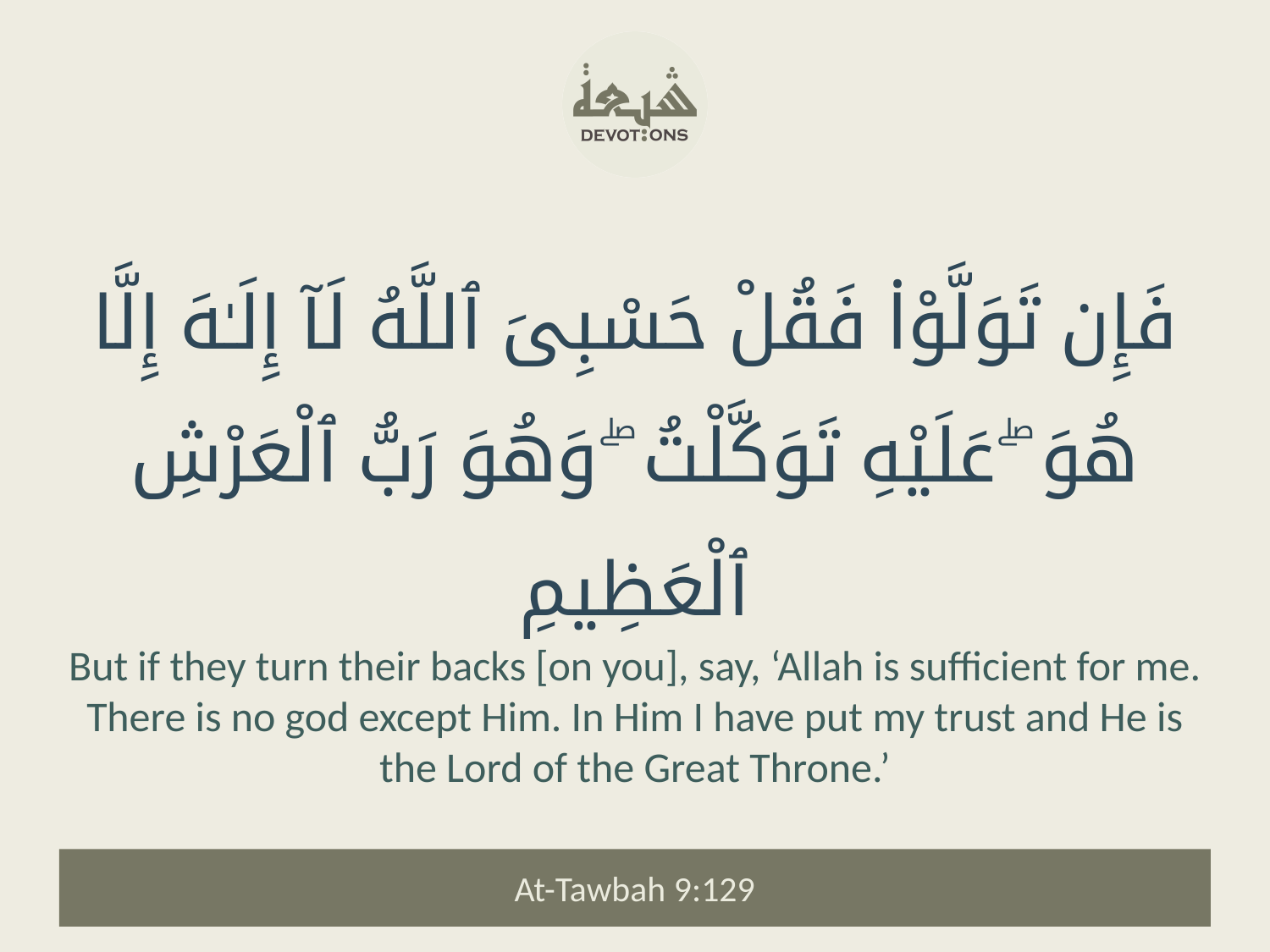

فَإِن تَوَلَّوْا۟ فَقُلْ حَسْبِىَ ٱللَّهُ لَآ إِلَـٰهَ إِلَّا هُوَ ۖ عَلَيْهِ تَوَكَّلْتُ ۖ وَهُوَ رَبُّ ٱلْعَرْشِ ٱلْعَظِيمِ
But if they turn their backs [on you], say, ‘Allah is sufficient for me. There is no god except Him. In Him I have put my trust and He is the Lord of the Great Throne.’
At-Tawbah 9:129